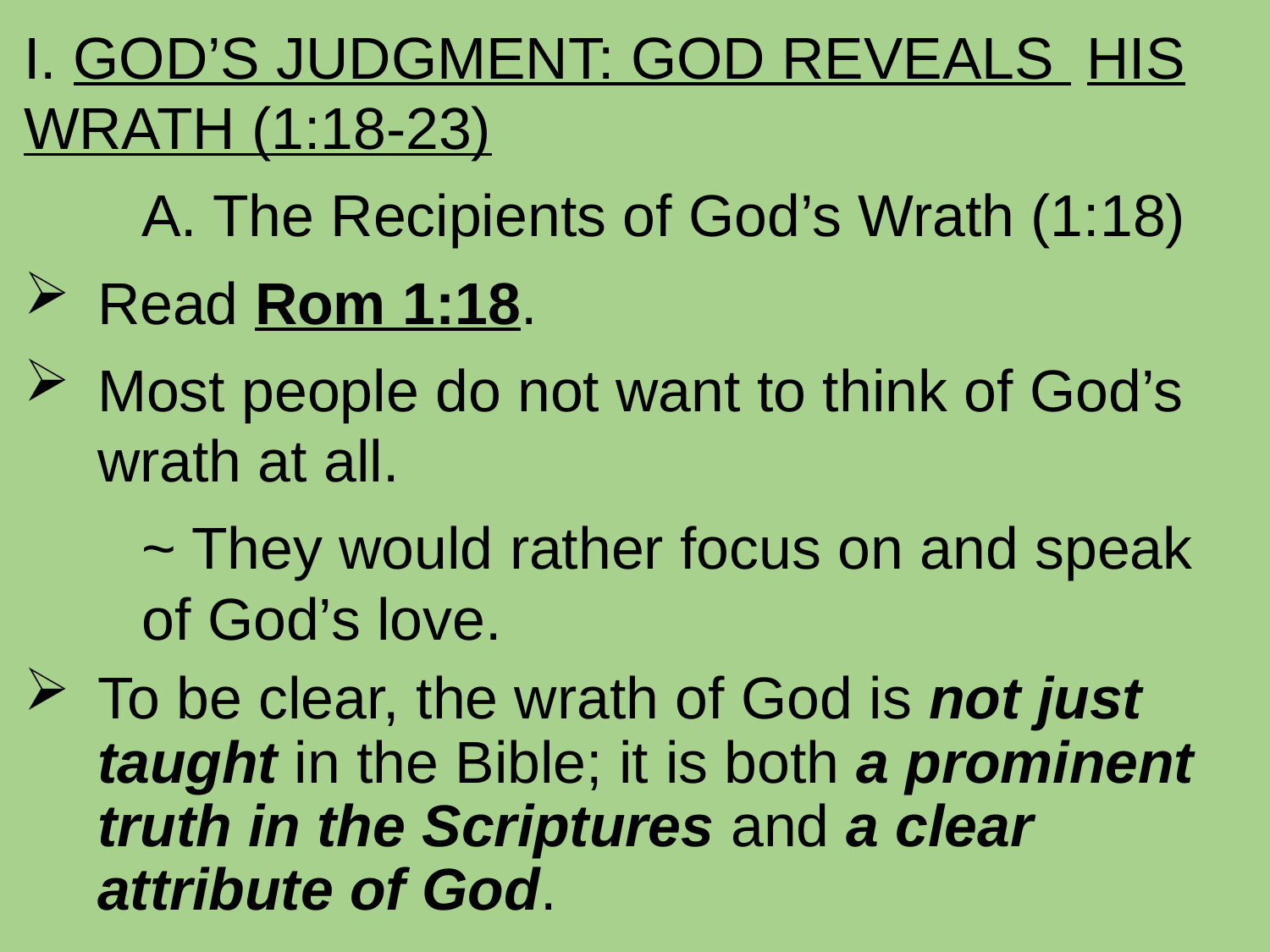

I. GOD’S JUDGMENT: GOD REVEALS 	HIS WRATH (1:18-23)
	A. The Recipients of God’s Wrath (1:18)
Read Rom 1:18.
Most people do not want to think of God’s wrath at all.
		~ They would rather focus on and speak 			of God’s love.
To be clear, the wrath of God is not just taught in the Bible; it is both a prominent truth in the Scriptures and a clear attribute of God.